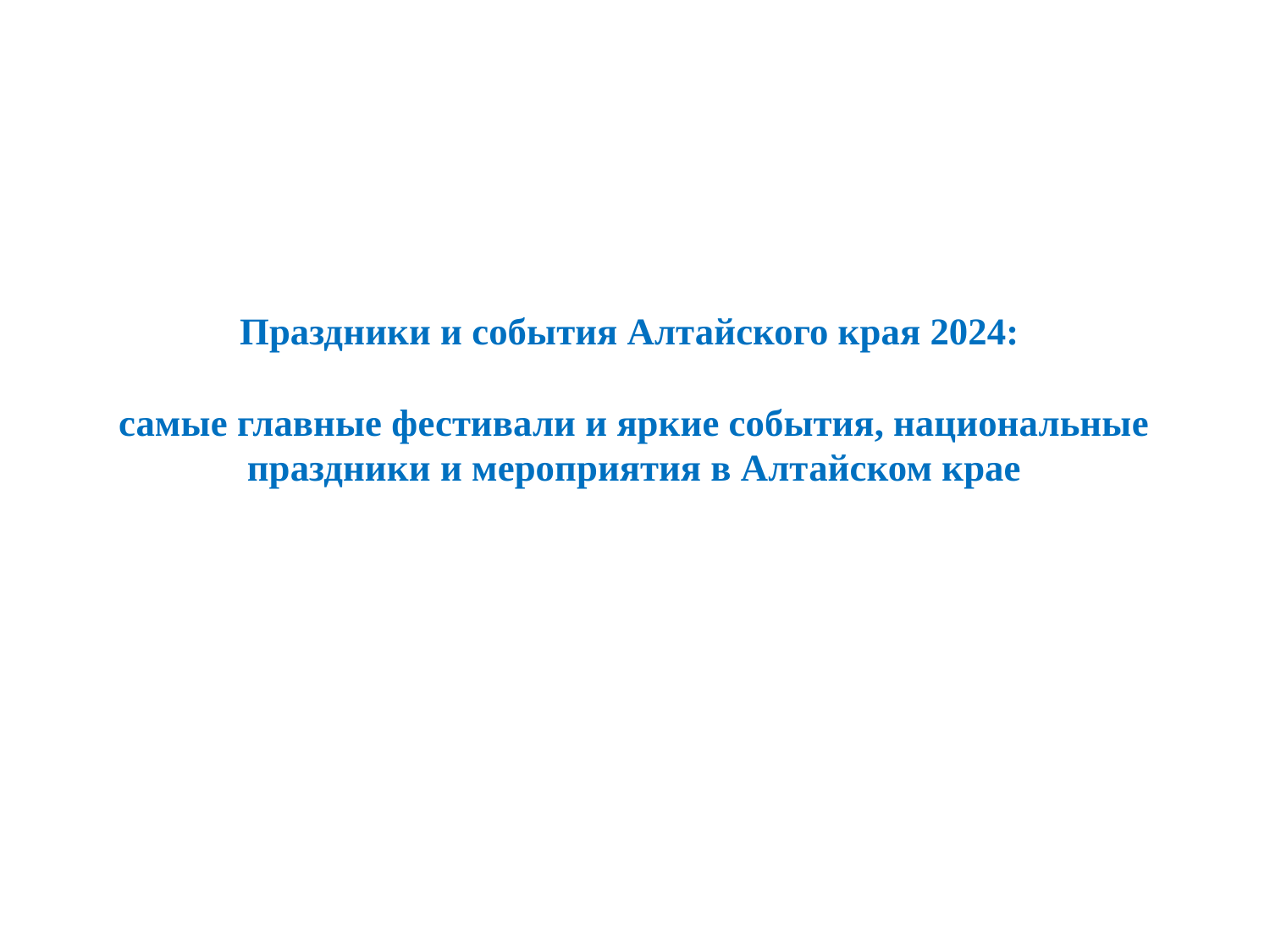

# Праздники и события Алтайского края 2024: самые главные фестивали и яркие события, национальные праздники и мероприятия в Алтайском крае